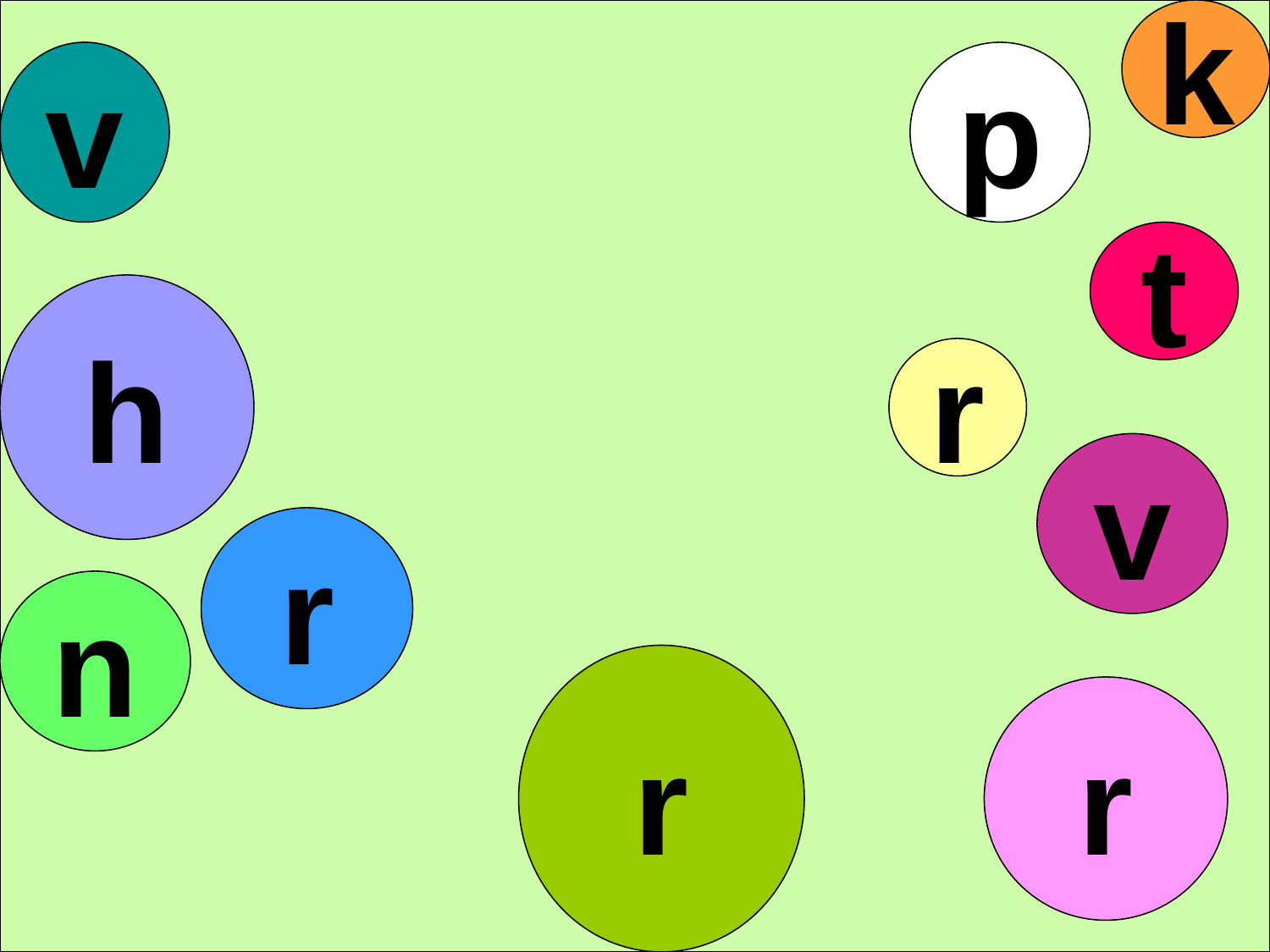

k
v
p
t
h
r
v
r
n
r
r